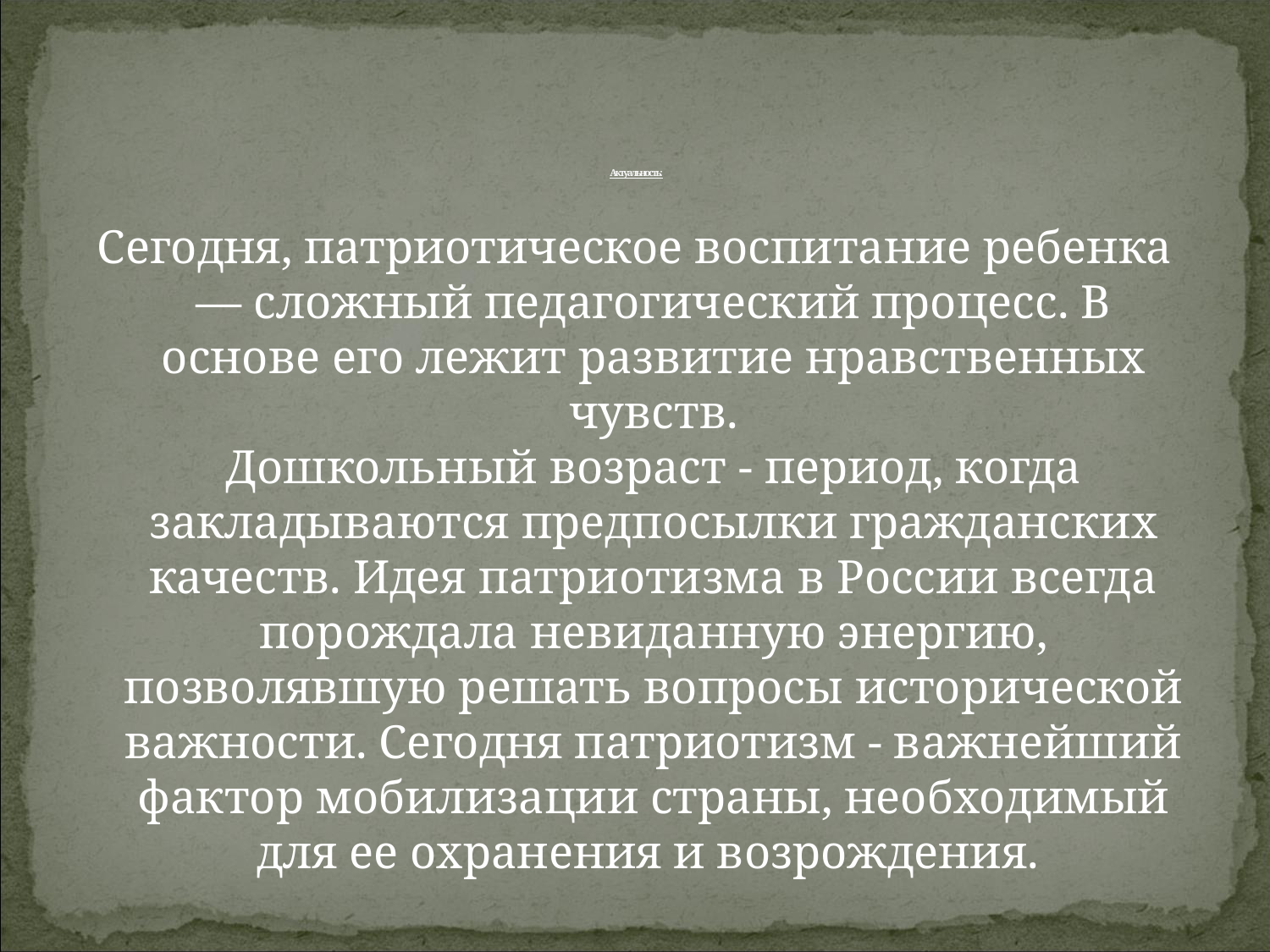

# Актуальность:
Сегодня, патриотическое воспитание ребенка — сложный педагогический процесс. В основе его лежит развитие нравственных чувств.
Дошкольный возраст - период, когда закладываются предпосылки гражданских качеств. Идея патриотизма в России всегда порождала невиданную энергию, позволявшую решать вопросы исторической важности. Сегодня патриотизм - важнейший фактор мобилизации страны, необходимый для ее охранения и возрождения.